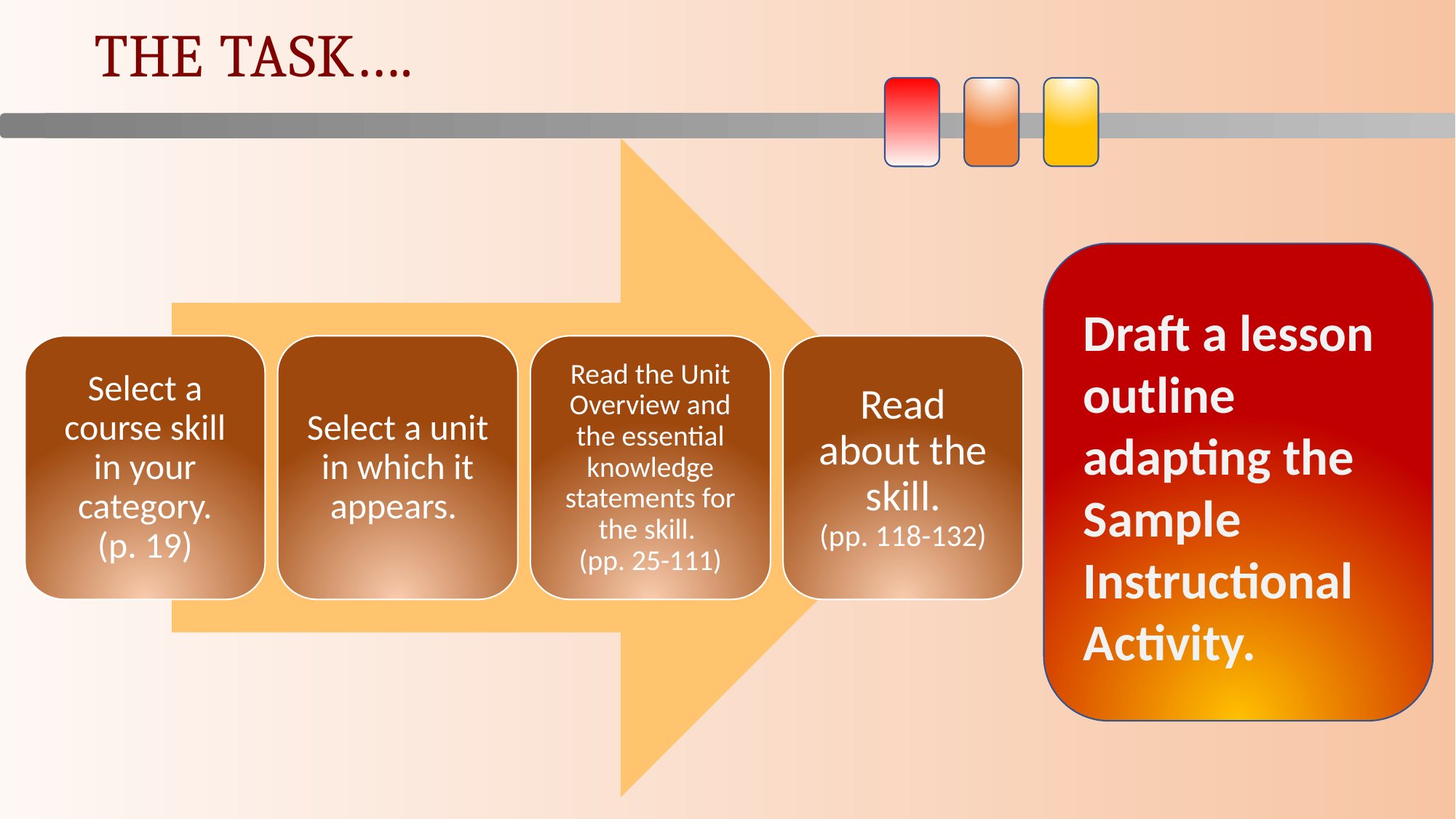

THE TASK….

Draft a lesson outline adapting the Sample Instructional Activity.
Select a course skill in your category.
(p. 19)
Select a unit in which it appears.
Read the Unit Overview and the essential knowledge statements for the skill.
(pp. 25-111)
Read about the skill.
(pp. 118-132)